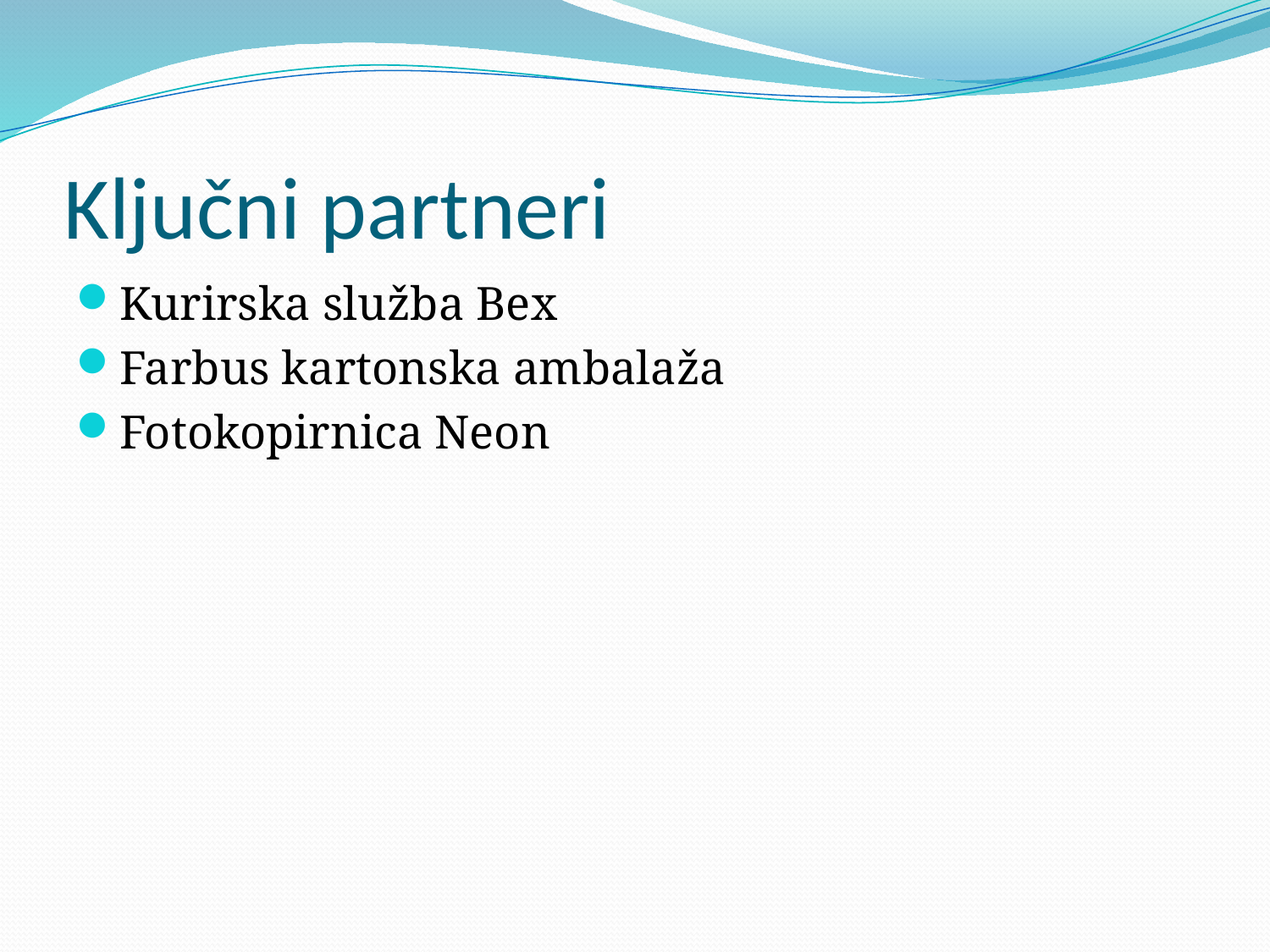

# Ključni partneri
Kurirska služba Bex
Farbus kartonska ambalaža
Fotokopirnica Neon